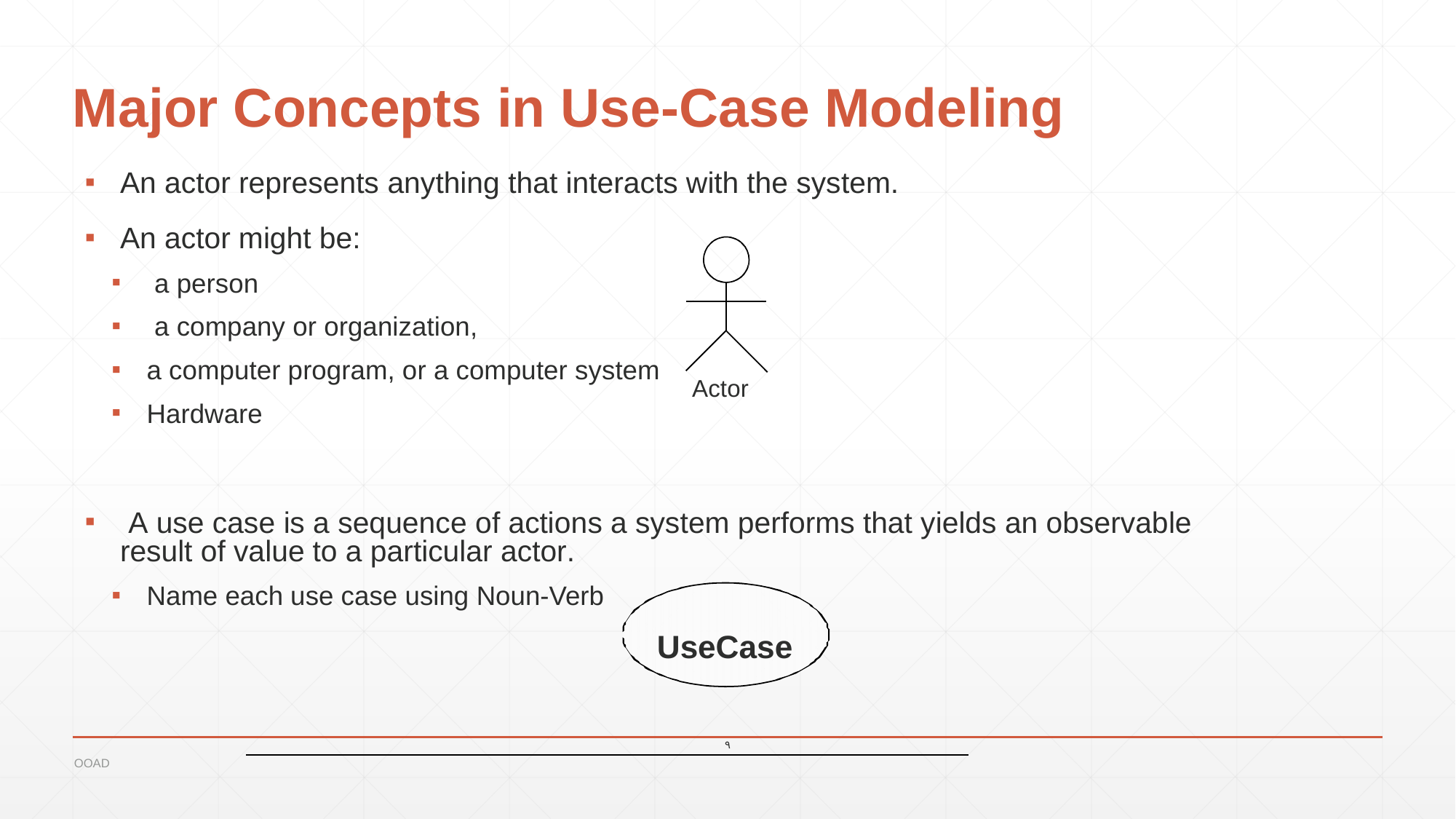

# Major Concepts in Use-Case Modeling
An actor represents anything that interacts with the system.
An actor might be:
 a person
 a company or organization,
a computer program, or a computer system
Hardware

 A use case is a sequence of actions a system performs that yields an observable result of value to a particular actor.
Name each use case using Noun-Verb

Actor

UseCase

٩
OOAD